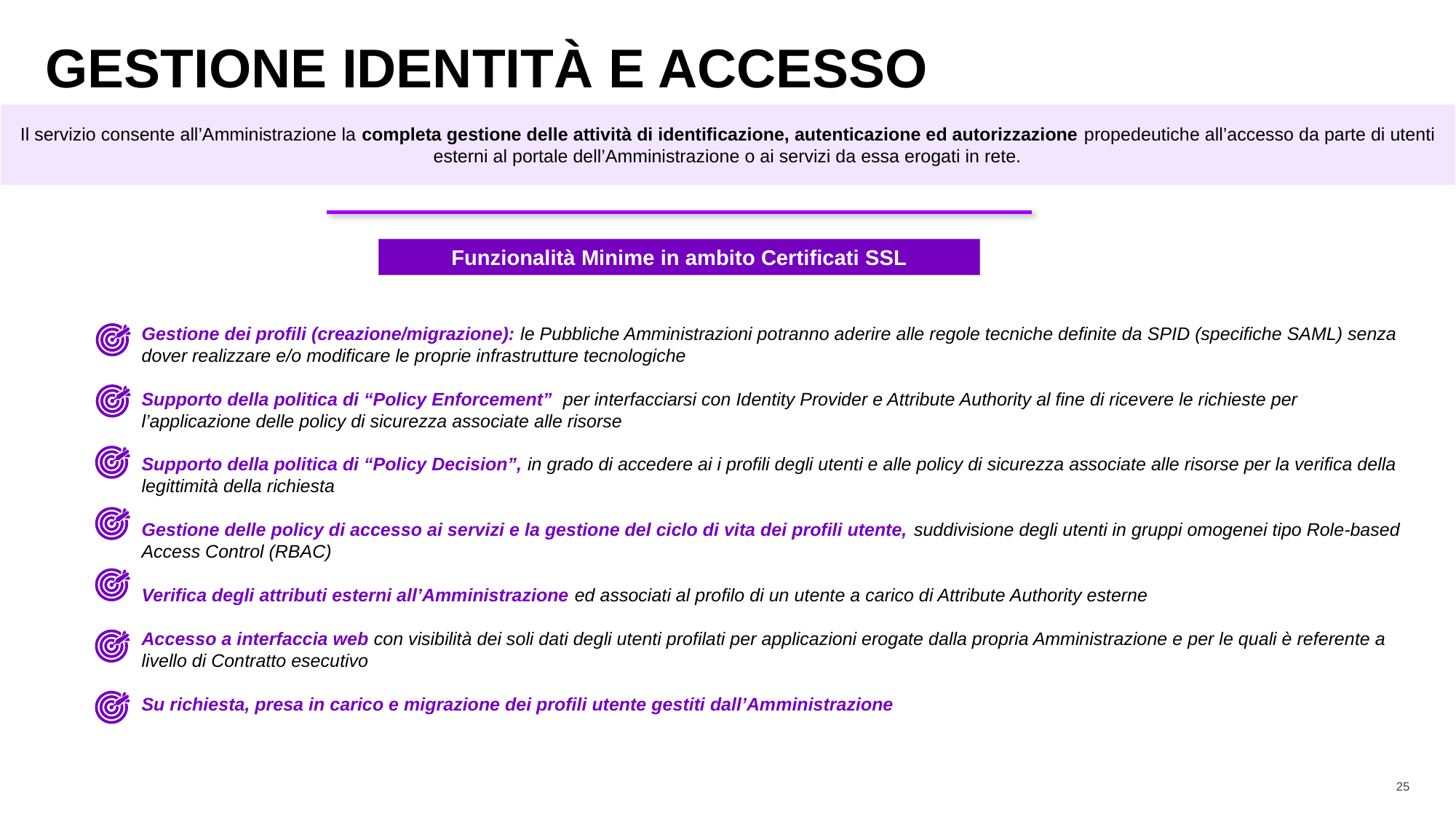

# GESTIONE IDENTITÀ E ACCESSO
Il servizio consente all’Amministrazione la completa gestione delle attività di identificazione, autenticazione ed autorizzazione propedeutiche all’accesso da parte di utenti esterni al portale dell’Amministrazione o ai servizi da essa erogati in rete.
Funzionalità Minime in ambito Certificati SSL
Gestione dei profili (creazione/migrazione): le Pubbliche Amministrazioni potranno aderire alle regole tecniche definite da SPID (specifiche SAML) senza dover realizzare e/o modificare le proprie infrastrutture tecnologiche

Supporto della politica di “Policy Enforcement”  per interfacciarsi con Identity Provider e Attribute Authority al fine di ricevere le richieste per l’applicazione delle policy di sicurezza associate alle risorse

Supporto della politica di “Policy Decision”, in grado di accedere ai i profili degli utenti e alle policy di sicurezza associate alle risorse per la verifica della legittimità della richiesta

Gestione delle policy di accesso ai servizi e la gestione del ciclo di vita dei profili utente, suddivisione degli utenti in gruppi omogenei tipo Role-based Access Control (RBAC)

Verifica degli attributi esterni all’Amministrazione ed associati al profilo di un utente a carico di Attribute Authority esterne

Accesso a interfaccia web con visibilità dei soli dati degli utenti profilati per applicazioni erogate dalla propria Amministrazione e per le quali è referente a livello di Contratto esecutivo

Su richiesta, presa in carico e migrazione dei profili utente gestiti dall’Amministrazione